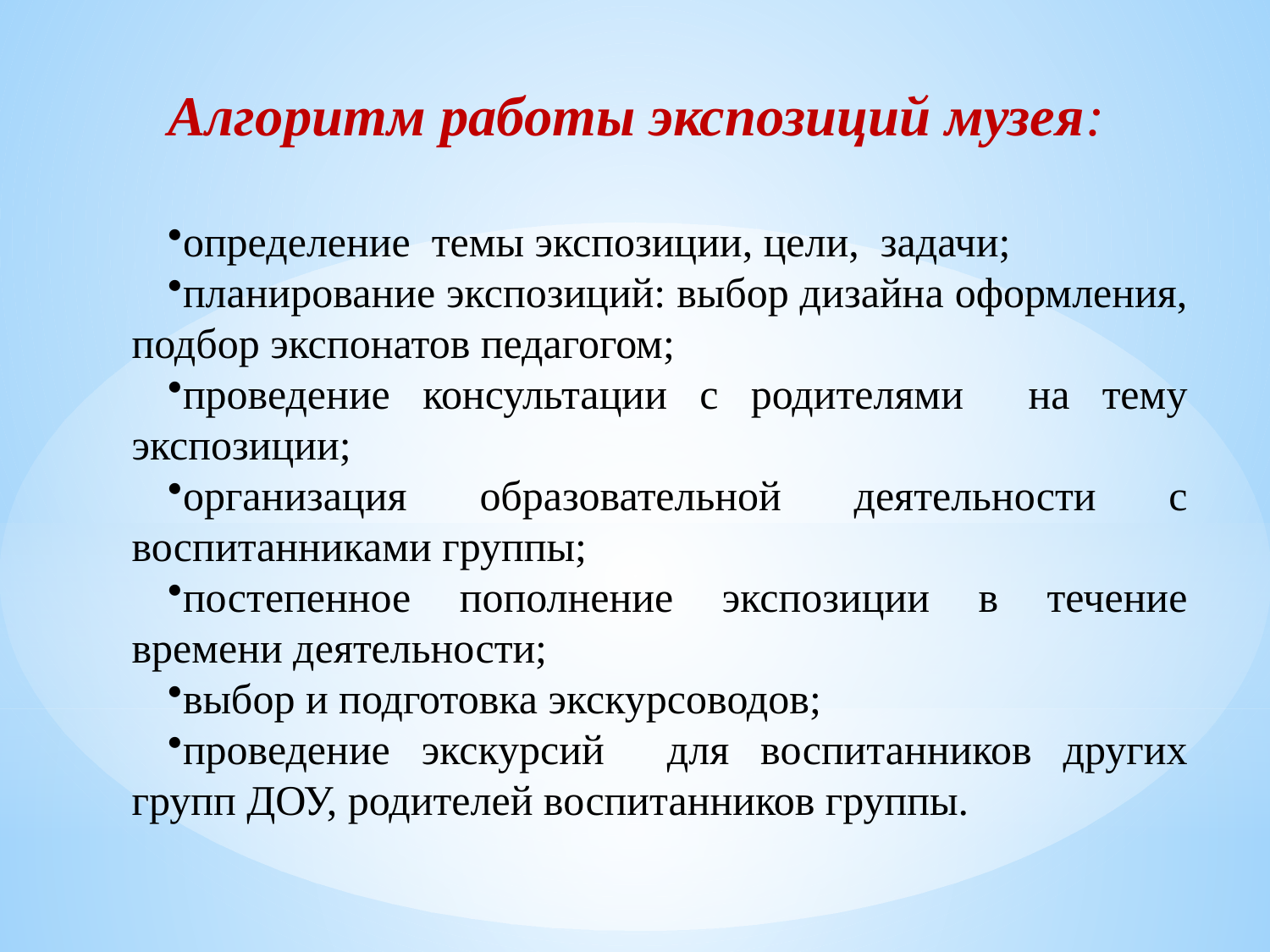

Алгоритм работы экспозиций музея:

определение  темы экспозиции, цели,  задачи;
планирование экспозиций: выбор дизайна оформления, подбор экспонатов педагогом;
проведение консультации с родителями  на тему экспозиции;
организация образовательной деятельности с воспитанниками группы;
постепенное пополнение экспозиции в течение времени деятельности;
выбор и подготовка экскурсоводов;
проведение экскурсий  для воспитанников других групп ДОУ, родителей воспитанников группы.